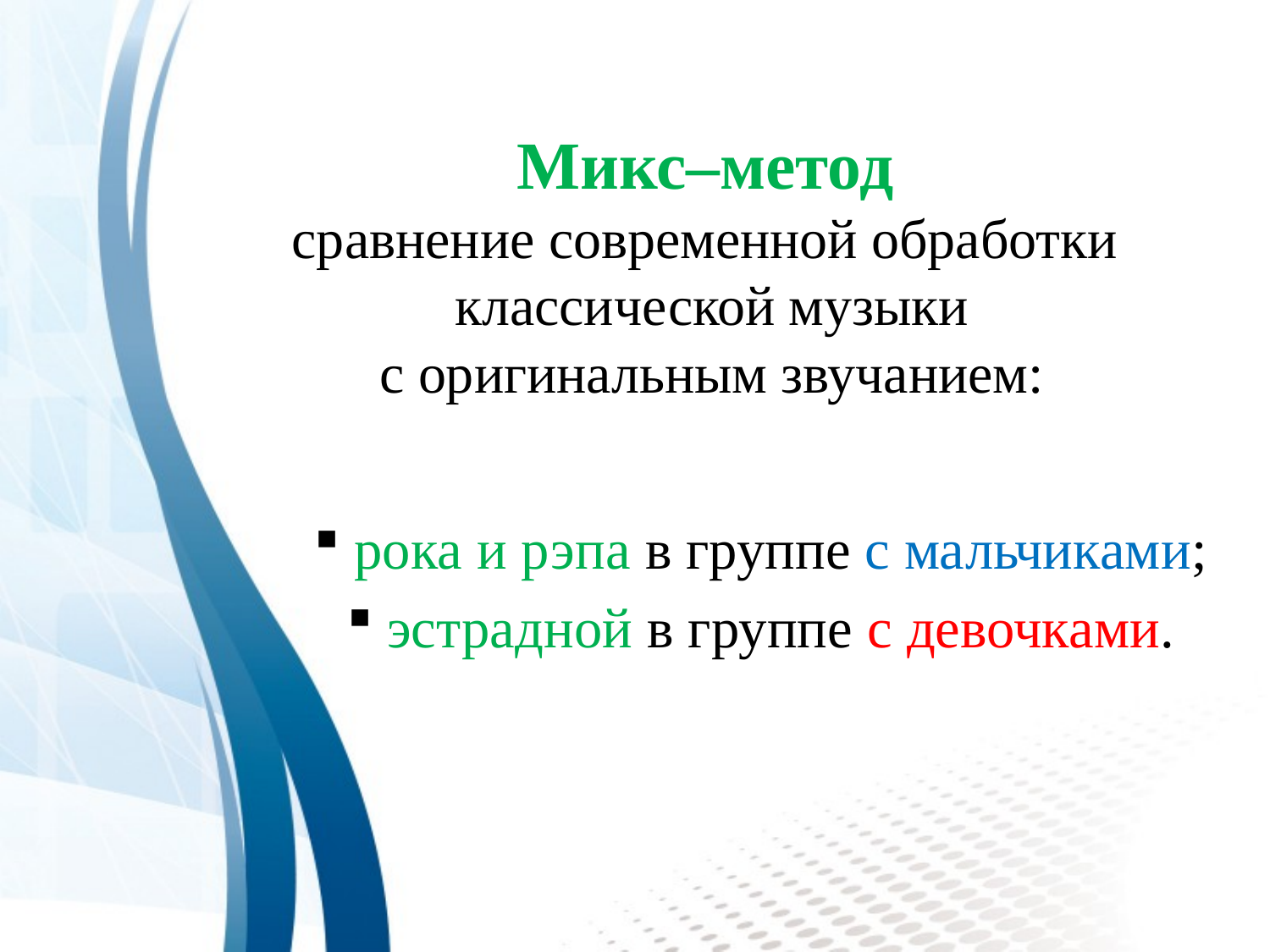

# Микс–метод сравнение современной обработки классической музыки с оригинальным звучанием:
 рока и рэпа в группе с мальчиками;
 эстрадной в группе с девочками.